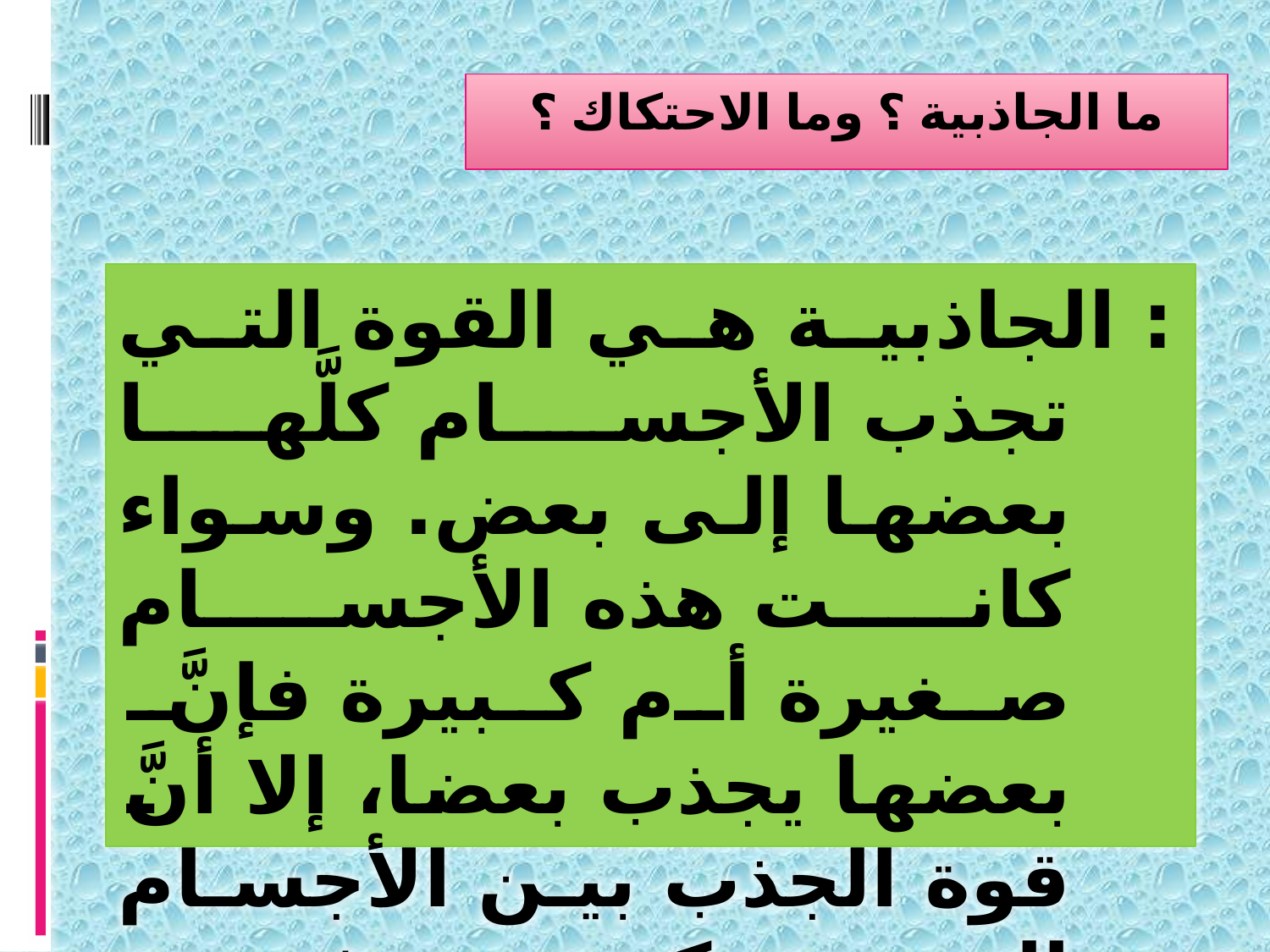

# ما الجاذبية ؟ وما الاحتكاك ؟
: الجاذبية هي القوة التي تجذب الأجسام كلَّها بعضها إلى بعض. وسواء كانت هذه الأجسام صغيرة أم كبيرة فإنَّ بعضها يجذب بعضا، إلا أنَّ قوة الجذب بين الأجسام الصغيرة تكون ضعيفة.